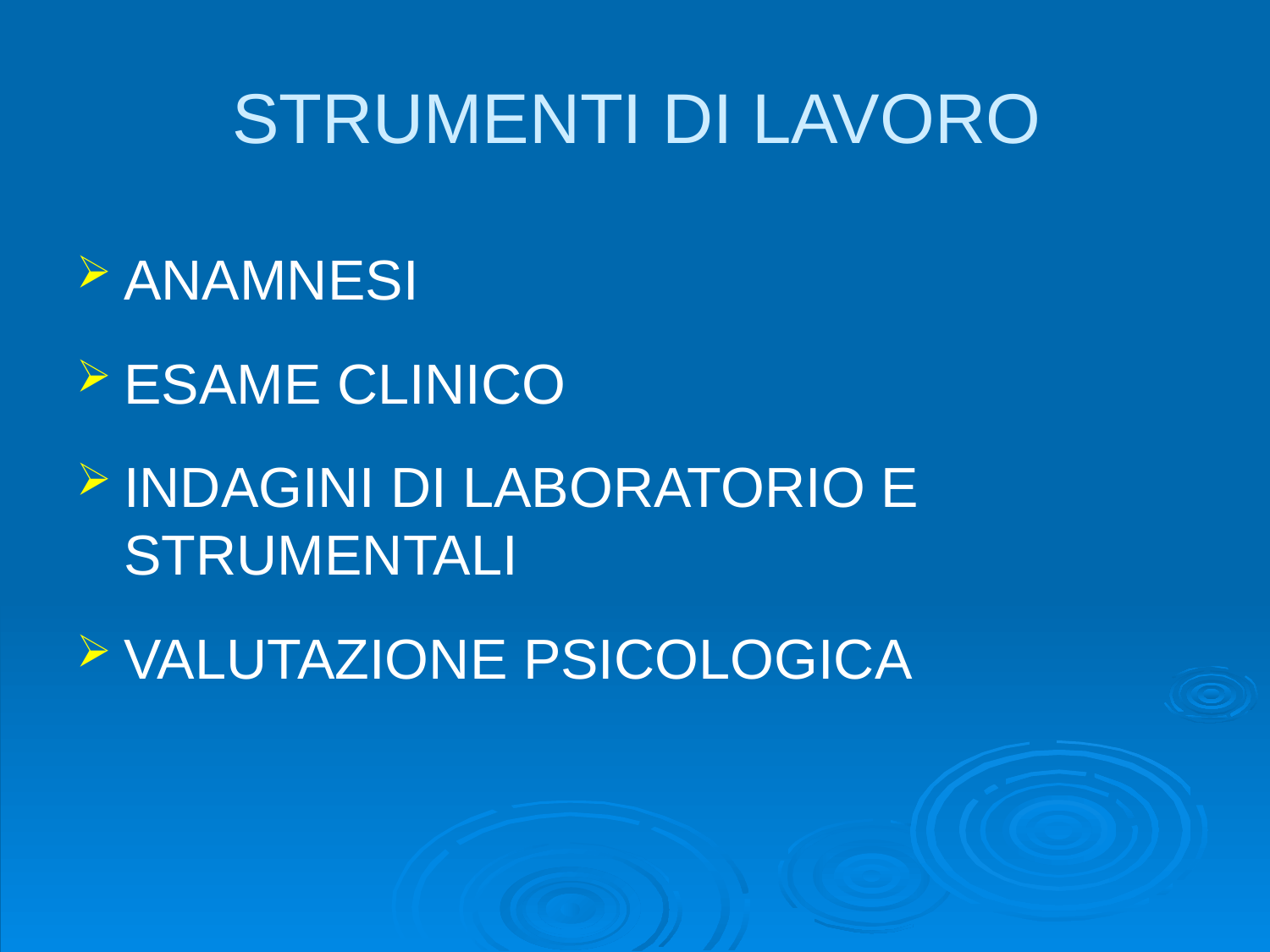

# STRUMENTI DI LAVORO
ANAMNESI

ESAME CLINICO

INDAGINI DI LABORATORIO E STRUMENTALI

VALUTAZIONE PSICOLOGICA